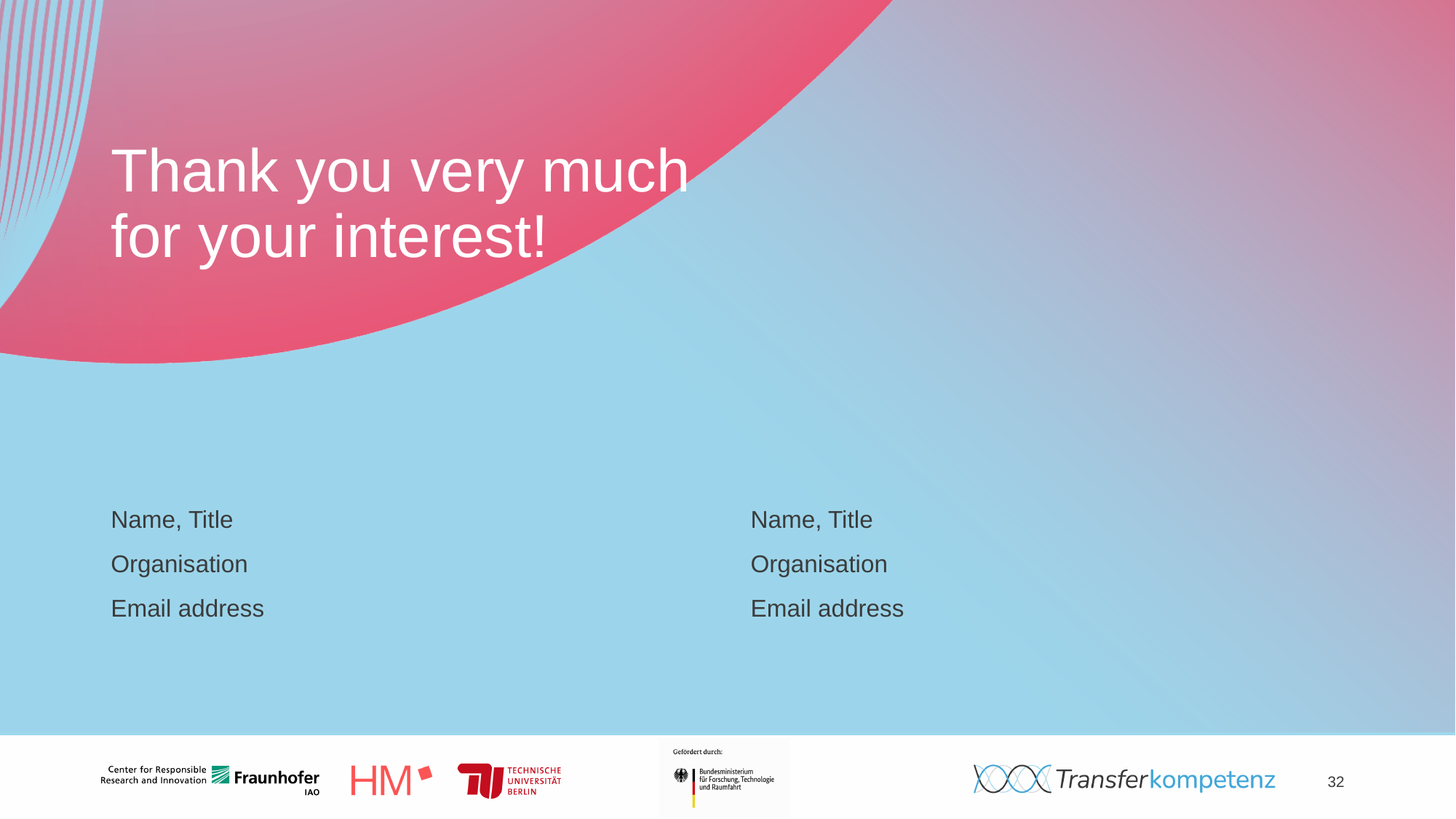

# Thank you very much for your interest!
Name, Title
Name, Title
Organisation
Email address
Organisation
Email address
32